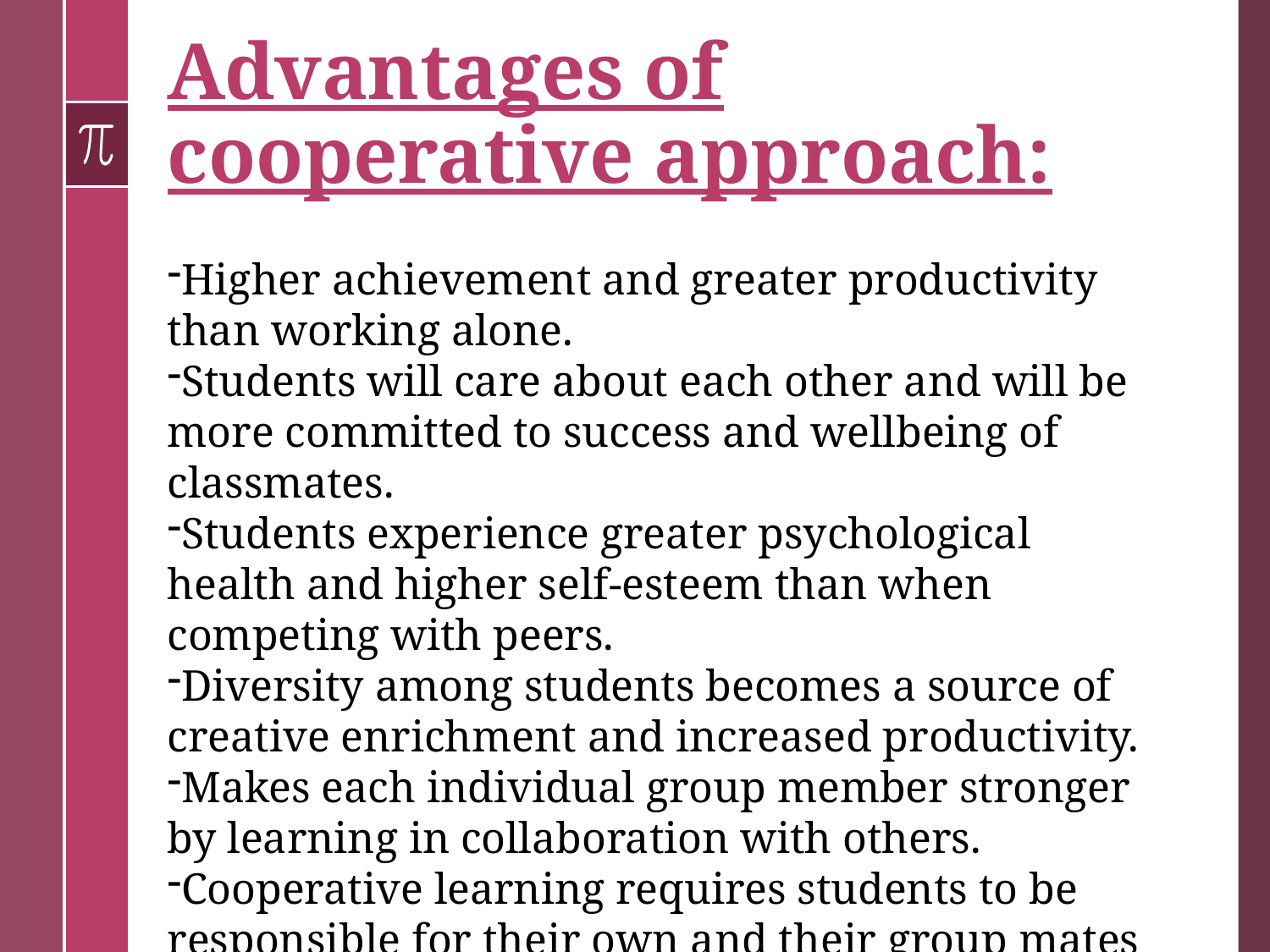

# Advantages of cooperative approach:
Higher achievement and greater productivity than working alone.
Students will care about each other and will be more committed to success and wellbeing of classmates.
Students experience greater psychological health and higher self-esteem than when competing with peers.
Diversity among students becomes a source of creative enrichment and increased productivity.
Makes each individual group member stronger by learning in collaboration with others.
Cooperative learning requires students to be responsible for their own and their group mates achievements.